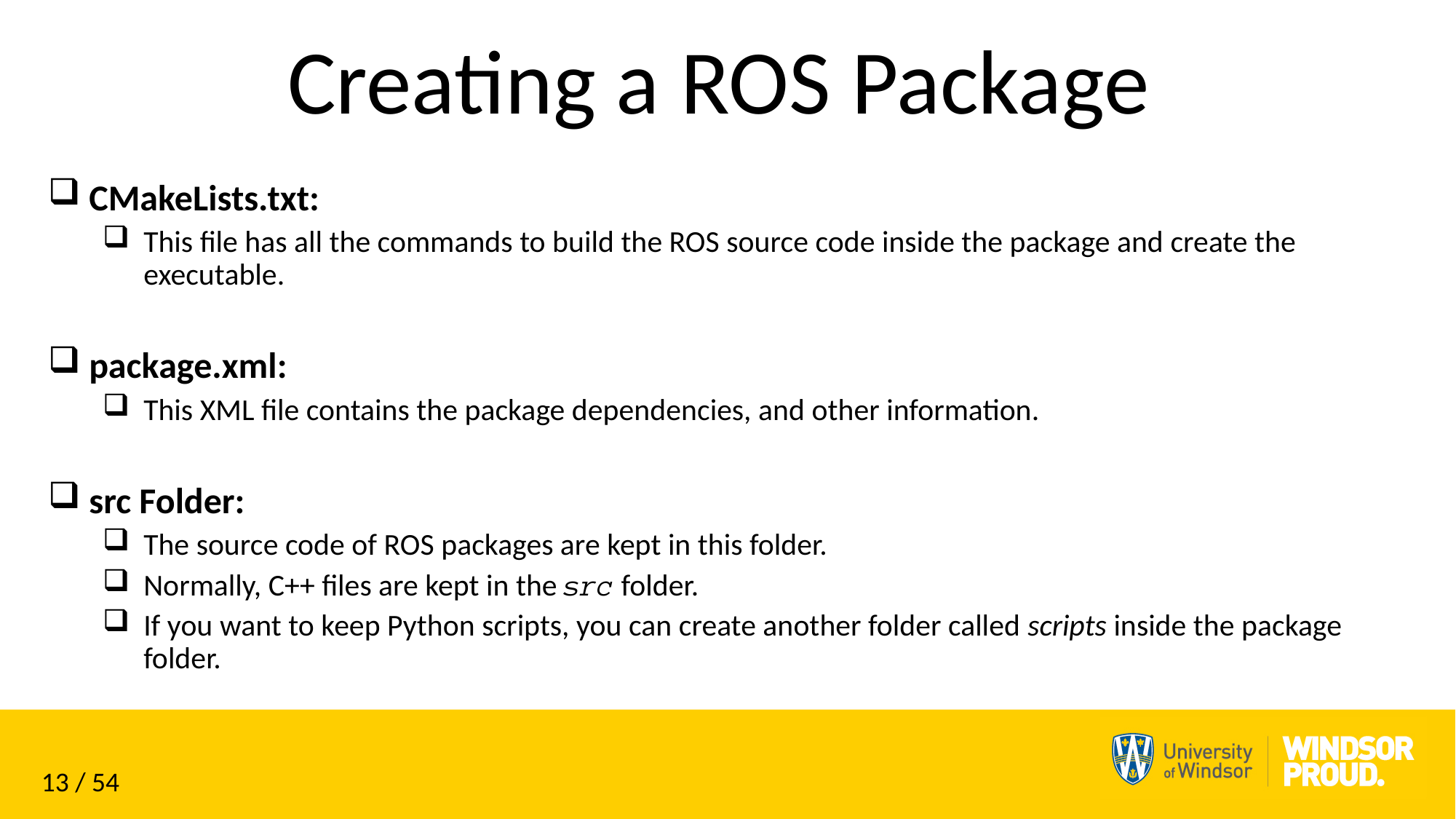

# Creating a ROS Package
CMakeLists.txt:
This file has all the commands to build the ROS source code inside the package and create the executable.

package.xml:
This XML file contains the package dependencies, and other information.

src Folder:
The source code of ROS packages are kept in this folder.
Normally, C++ files are kept in the src folder.
If you want to keep Python scripts, you can create another folder called scripts inside the package folder.
13